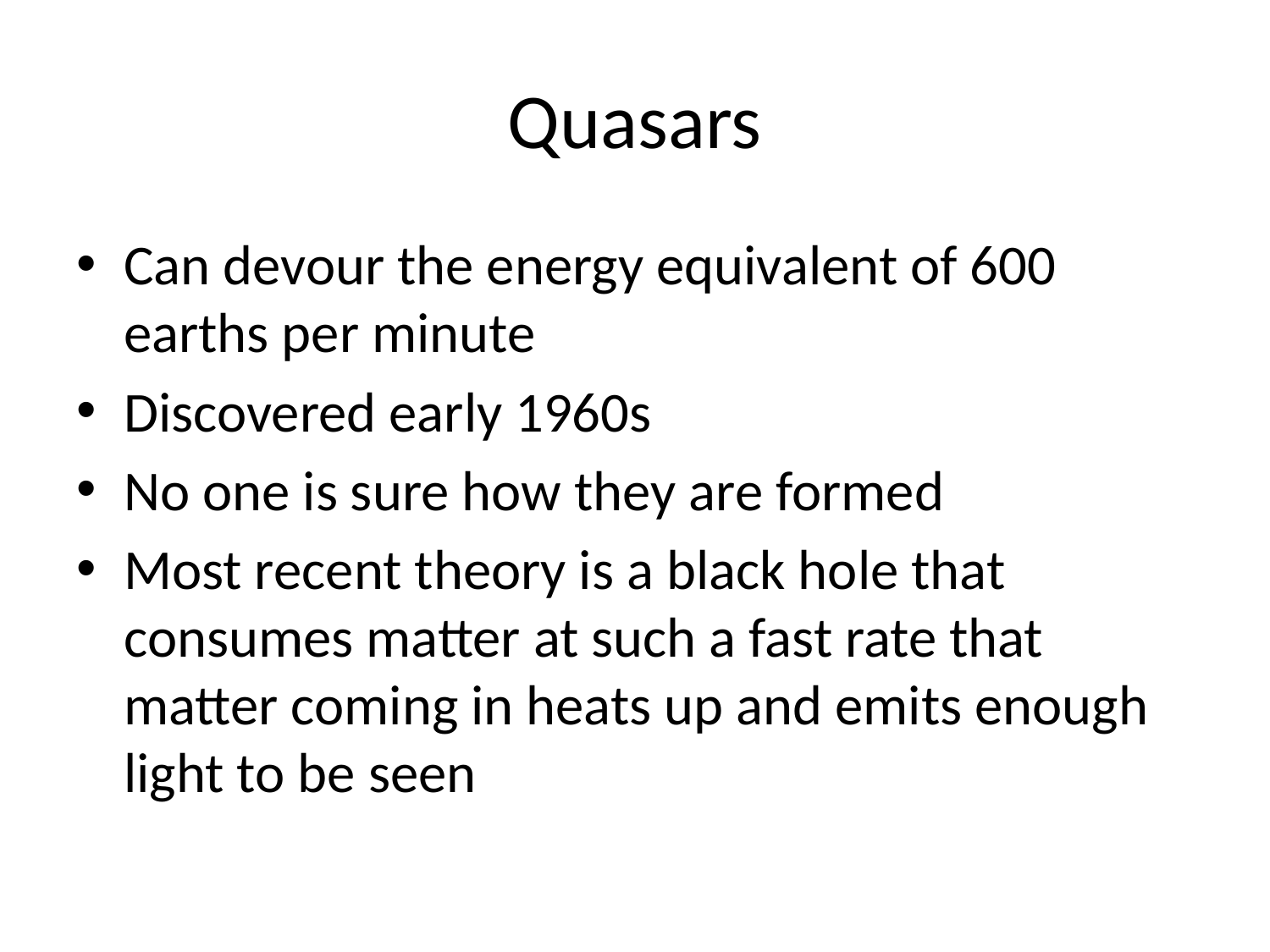

# Quasars
Can devour the energy equivalent of 600 earths per minute
Discovered early 1960s
No one is sure how they are formed
Most recent theory is a black hole that consumes matter at such a fast rate that matter coming in heats up and emits enough light to be seen